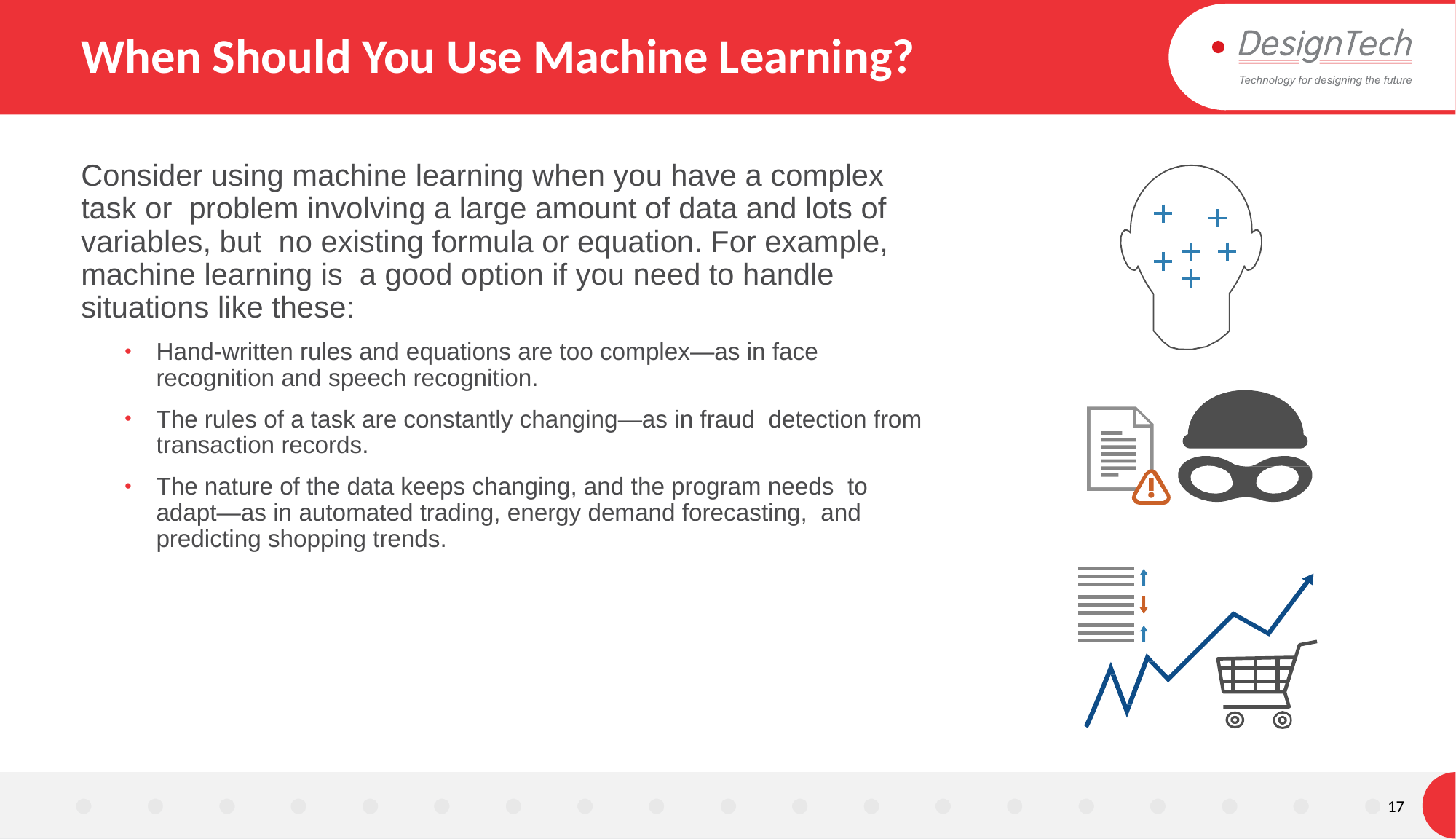

# When Should You Use Machine Learning?
Consider using machine learning when you have a complex task or  problem involving a large amount of data and lots of variables, but  no existing formula or equation. For example, machine learning is  a good option if you need to handle situations like these:
Hand-written rules and equations are too complex—as in face  recognition and speech recognition.
The rules of a task are constantly changing—as in fraud  detection from transaction records.
The nature of the data keeps changing, and the program needs  to adapt—as in automated trading, energy demand forecasting,  and predicting shopping trends.

17